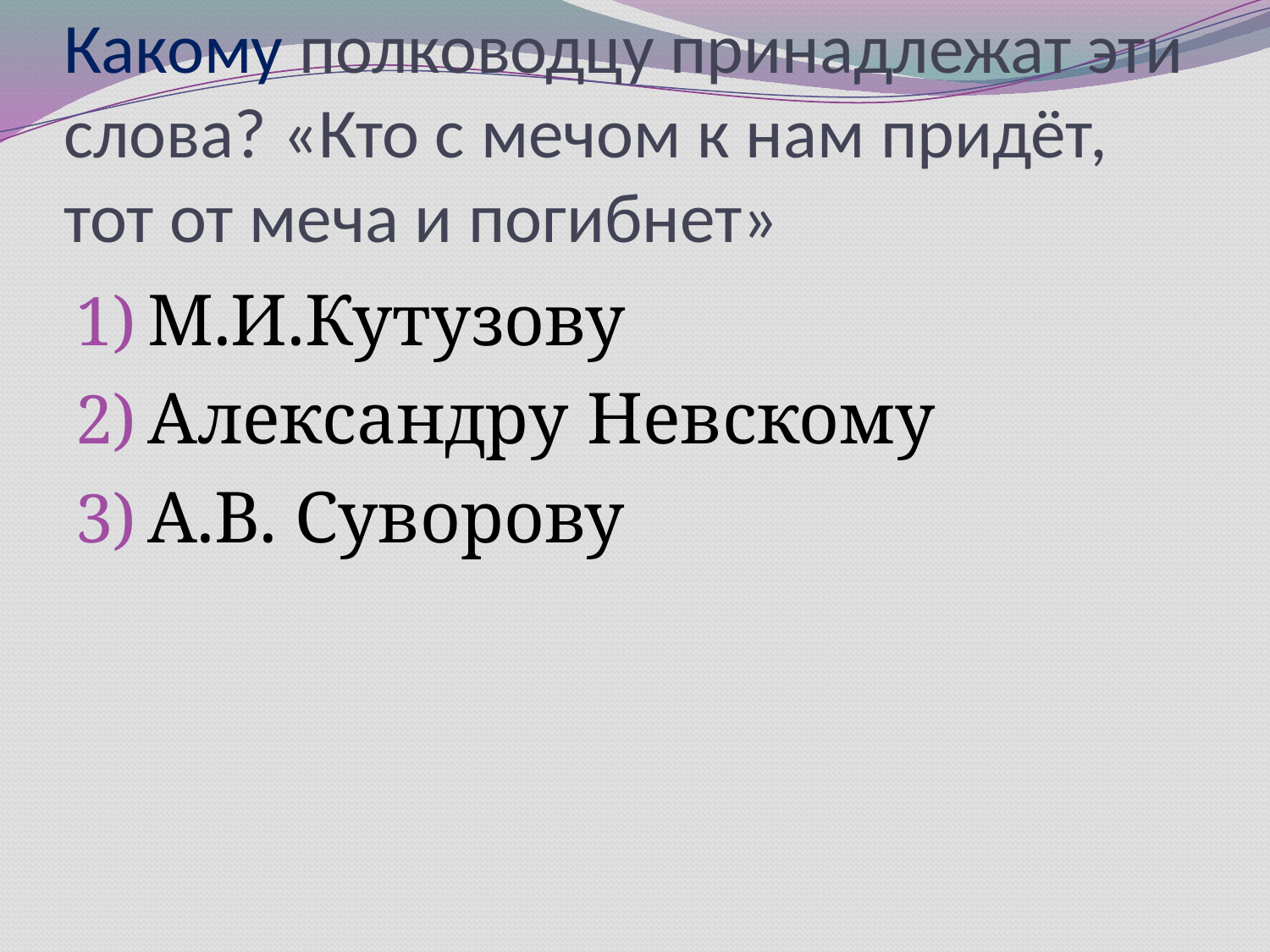

# Какому полководцу принадлежат эти слова? «Кто с мечом к нам придёт, тот от меча и погибнет»
М.И.Кутузову
Александру Невскому
А.В. Суворову